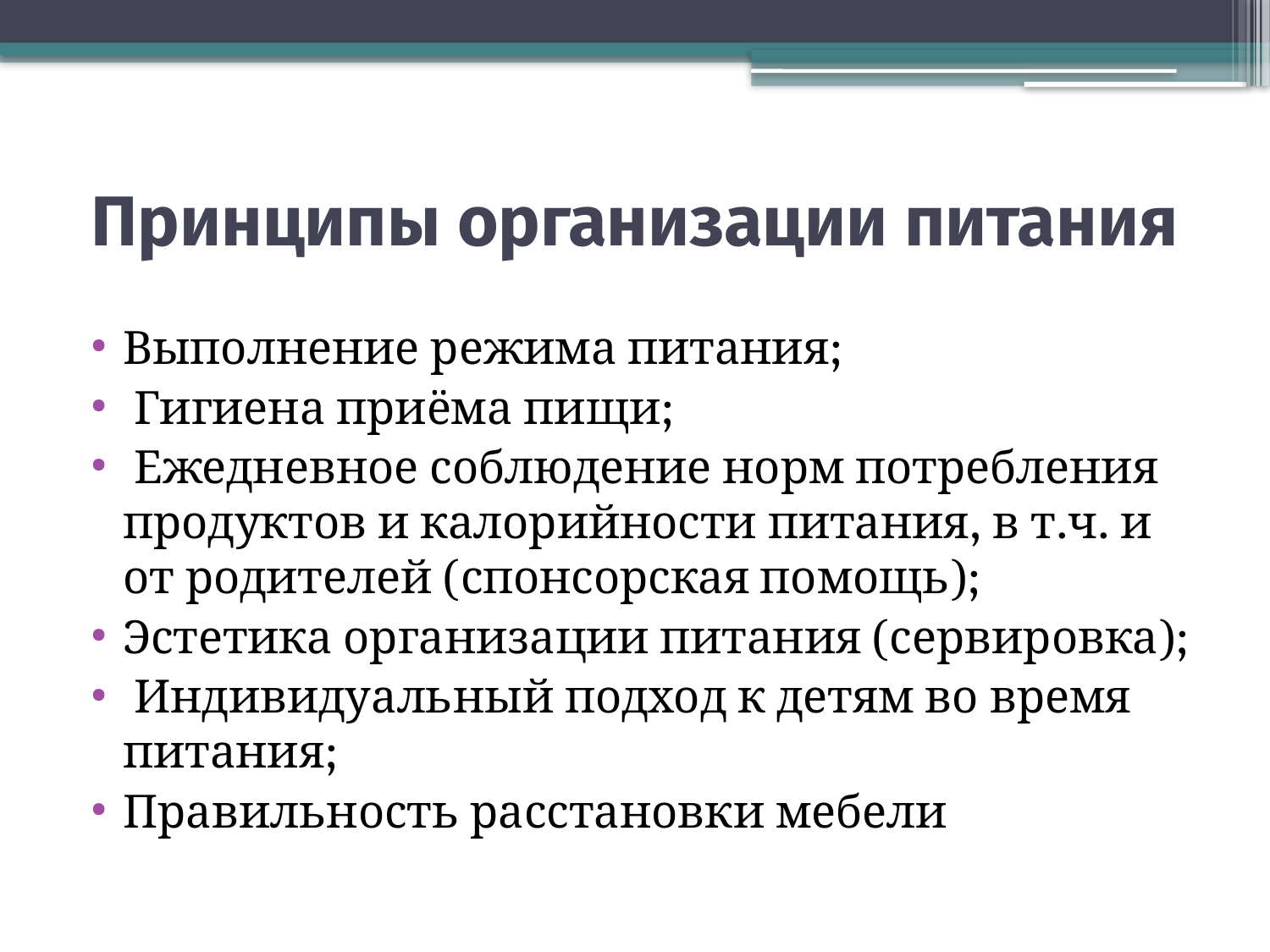

# Принципы организации питания
Выполнение режима питания;
 Гигиена приёма пищи;
 Ежедневное соблюдение норм потребления продуктов и калорийности питания, в т.ч. и от родителей (спонсорская помощь);
Эстетика организации питания (сервировка);
 Индивидуальный подход к детям во время питания;
Правильность расстановки мебели